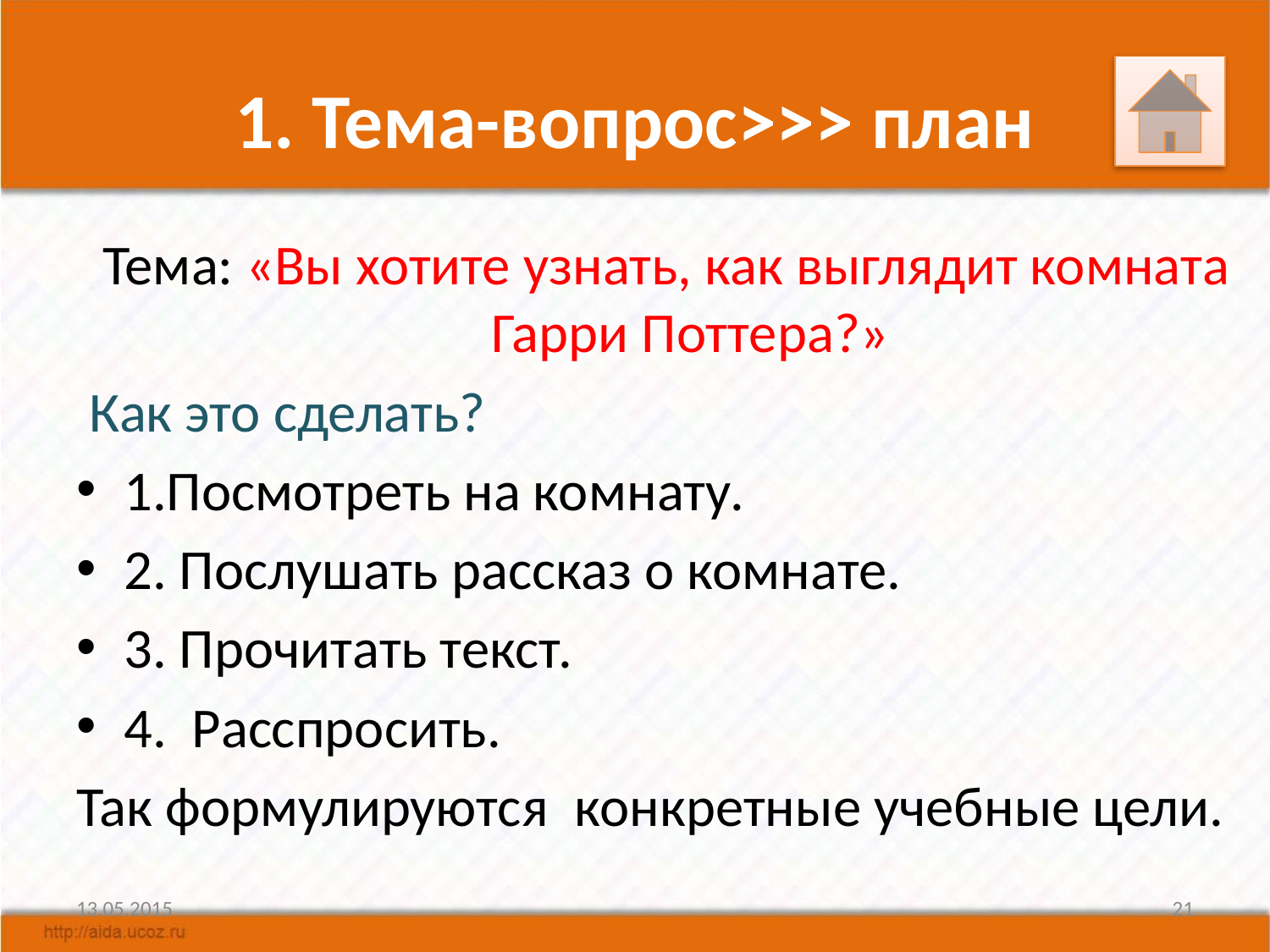

# 1. Тема-вопрос>>> план

Тема: «Вы хотите узнать, как выглядит комната Гарри Поттера?»
 Как это сделать?
1.Посмотреть на комнату.
2. Послушать рассказ о комнате.
3. Прочитать текст.
4.  Расспросить.
Так формулируются  конкретные учебные цели.

13.05.2015
21